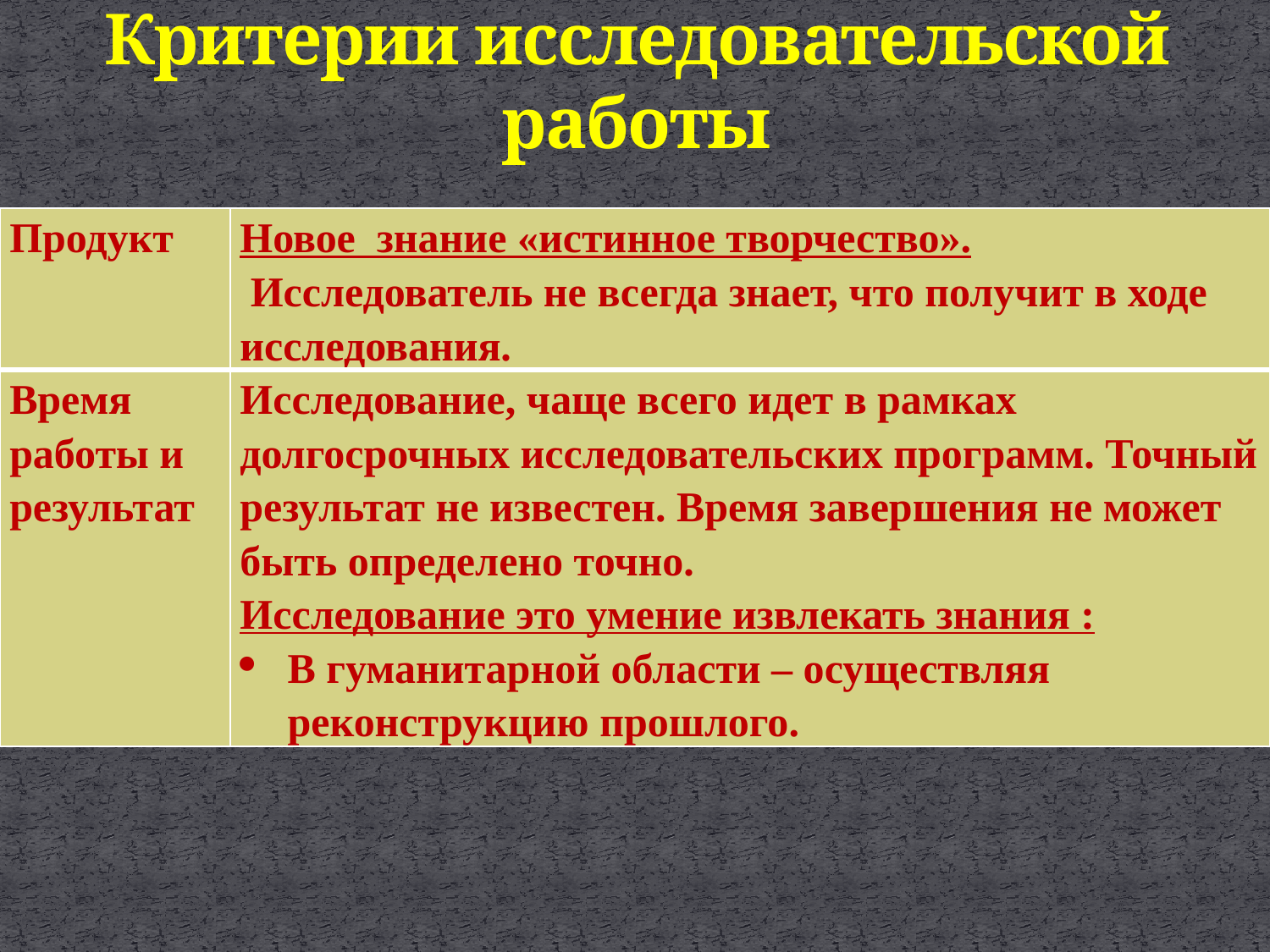

# Критерии исследовательской работы
| Продукт | Новое знание «истинное творчество». Исследователь не всегда знает, что получит в ходе исследования. |
| --- | --- |
| Время работы и результат | Исследование, чаще всего идет в рамках долгосрочных исследовательских программ. Точный результат не известен. Время завершения не может быть определено точно. Исследование это умение извлекать знания : В гуманитарной области – осуществляя реконструкцию прошлого. |